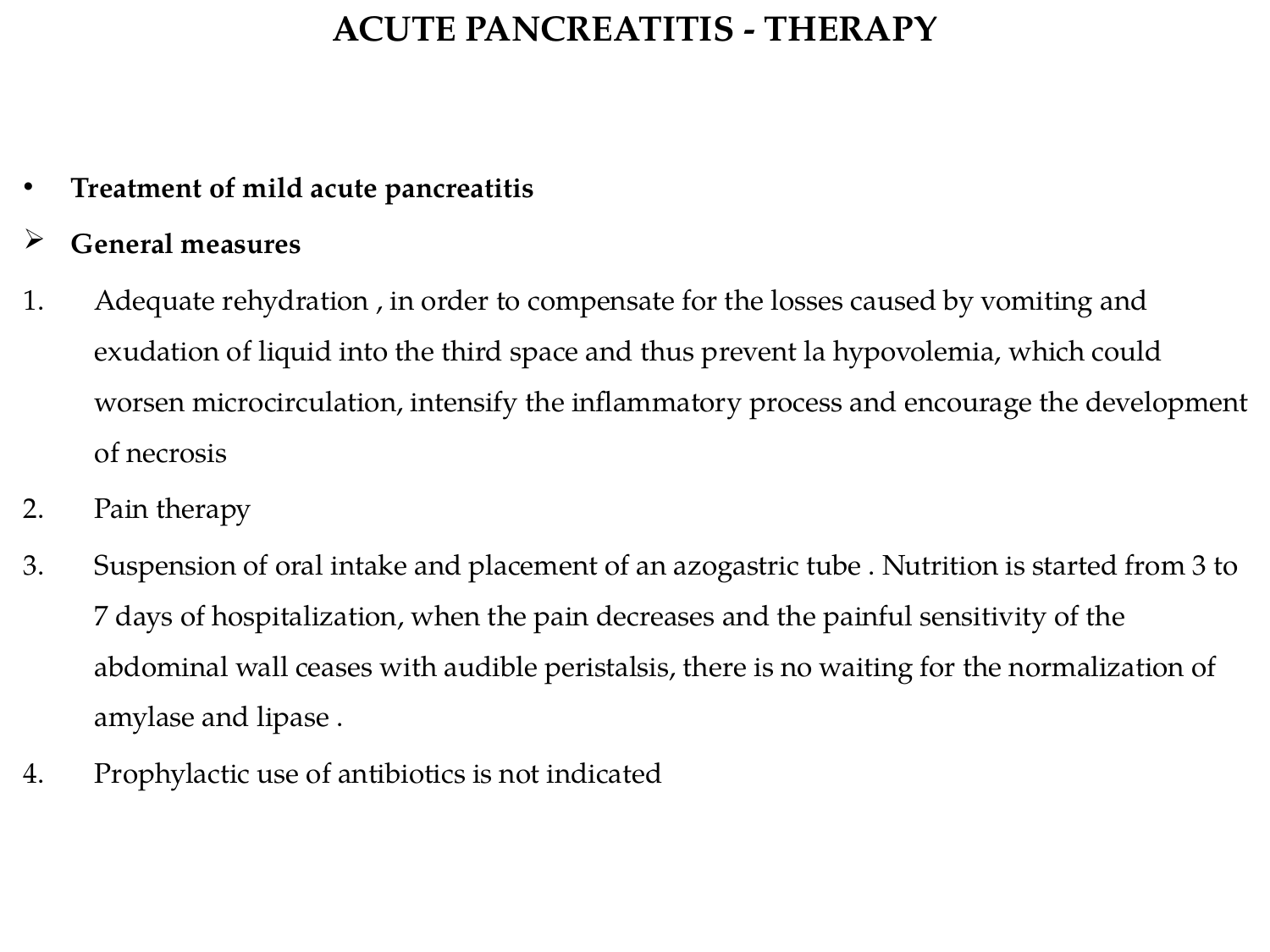

ACUTE PANCREATITIS - THERAPY
Treatment of mild acute pancreatitis
General measures
Adequate rehydration , in order to compensate for the losses caused by vomiting and exudation of liquid into the third space and thus prevent la hypovolemia, which could worsen microcirculation, intensify the inflammatory process and encourage the development of necrosis
Pain therapy
Suspension of oral intake and placement of an azogastric tube . Nutrition is started from 3 to 7 days of hospitalization, when the pain decreases and the painful sensitivity of the abdominal wall ceases with audible peristalsis, there is no waiting for the normalization of amylase and lipase .
Prophylactic use of antibiotics is not indicated